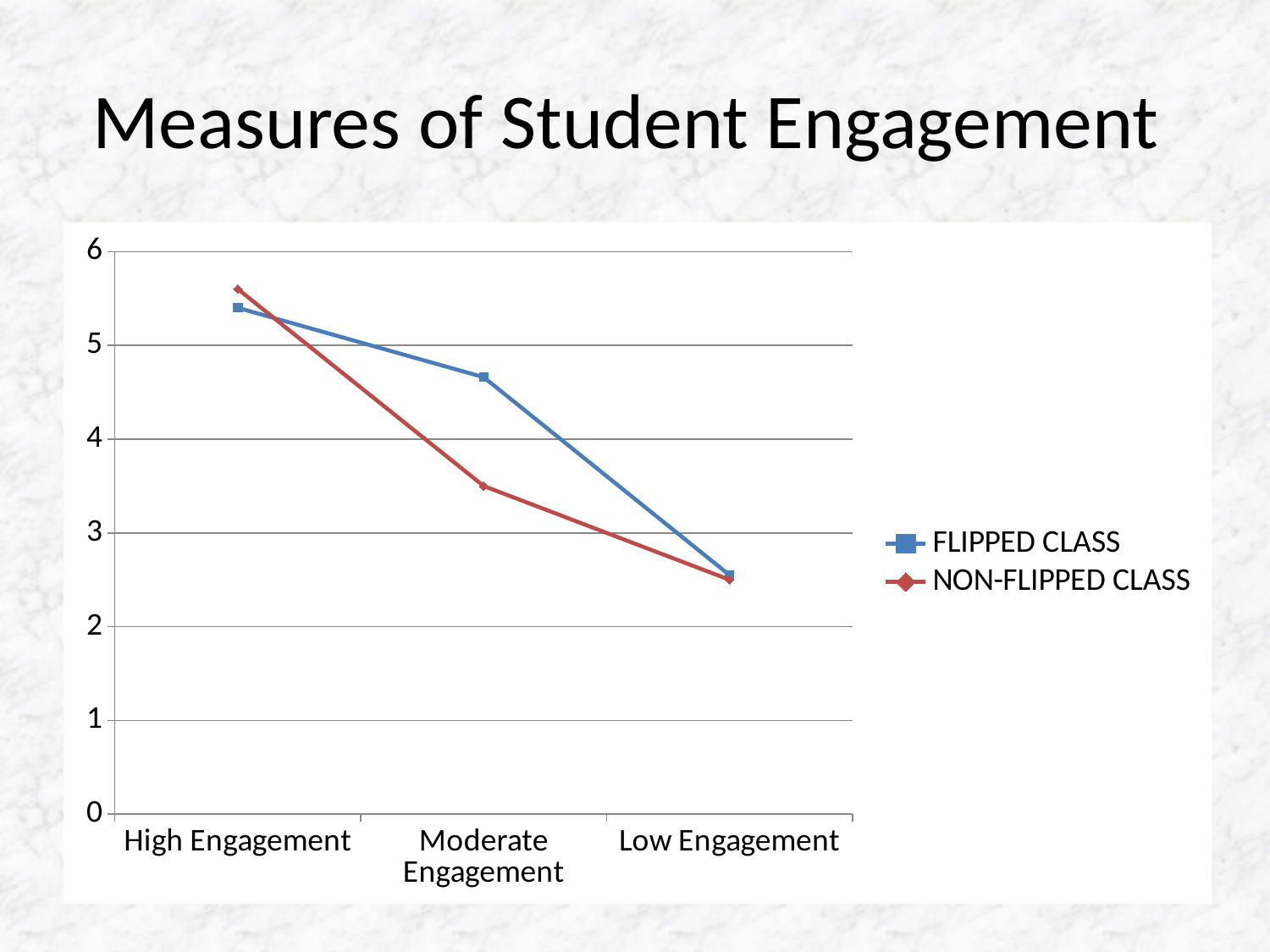

# Measures of Student Engagement

### Chart

| Category | FLIPPED CLASS | NON-FLIPPED CLASS |
|---|---|---|
| High Engagement | 5.4 | 5.6 |
| Moderate Engagement | 4.66 | 3.5 |
| Low Engagement | 2.55 | 2.5 |